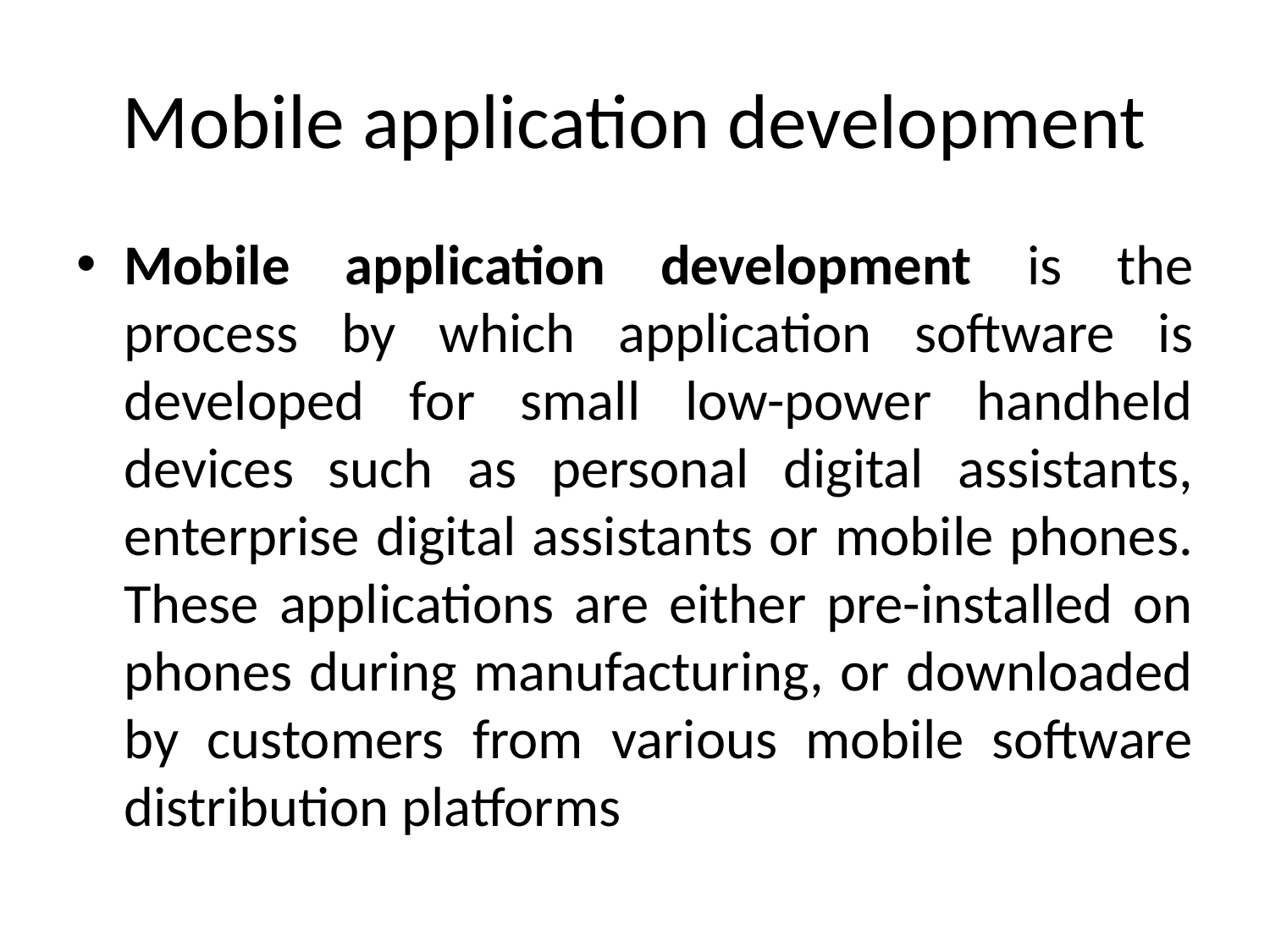

# Mobile application development
Mobile application development is the process by which application software is developed for small low-power handheld devices such as personal digital assistants, enterprise digital assistants or mobile phones. These applications are either pre-installed on phones during manufacturing, or downloaded by customers from various mobile software distribution platforms